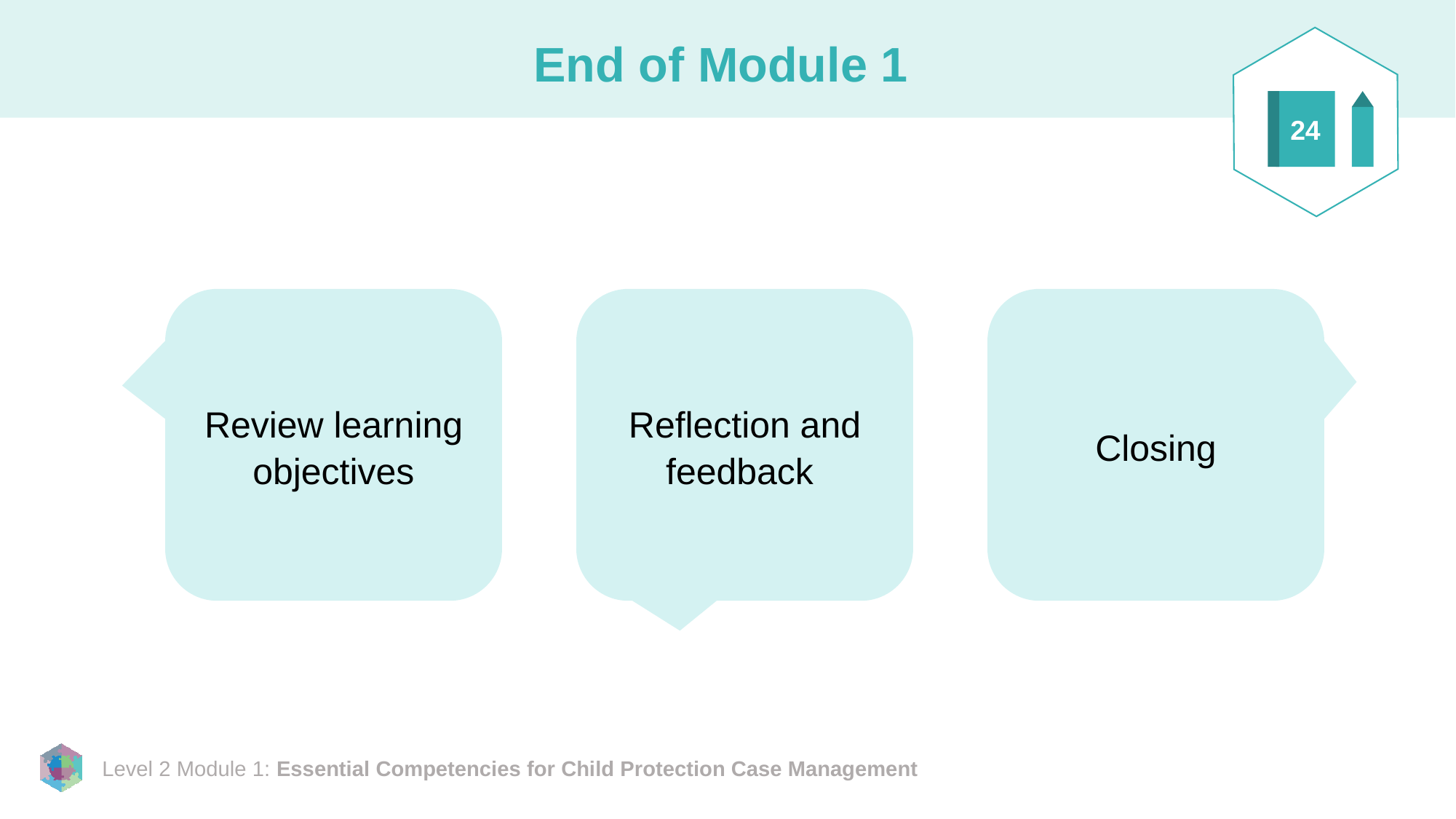

# End of Module 1

24

Review learning objectives
Reflection and feedback
Closing